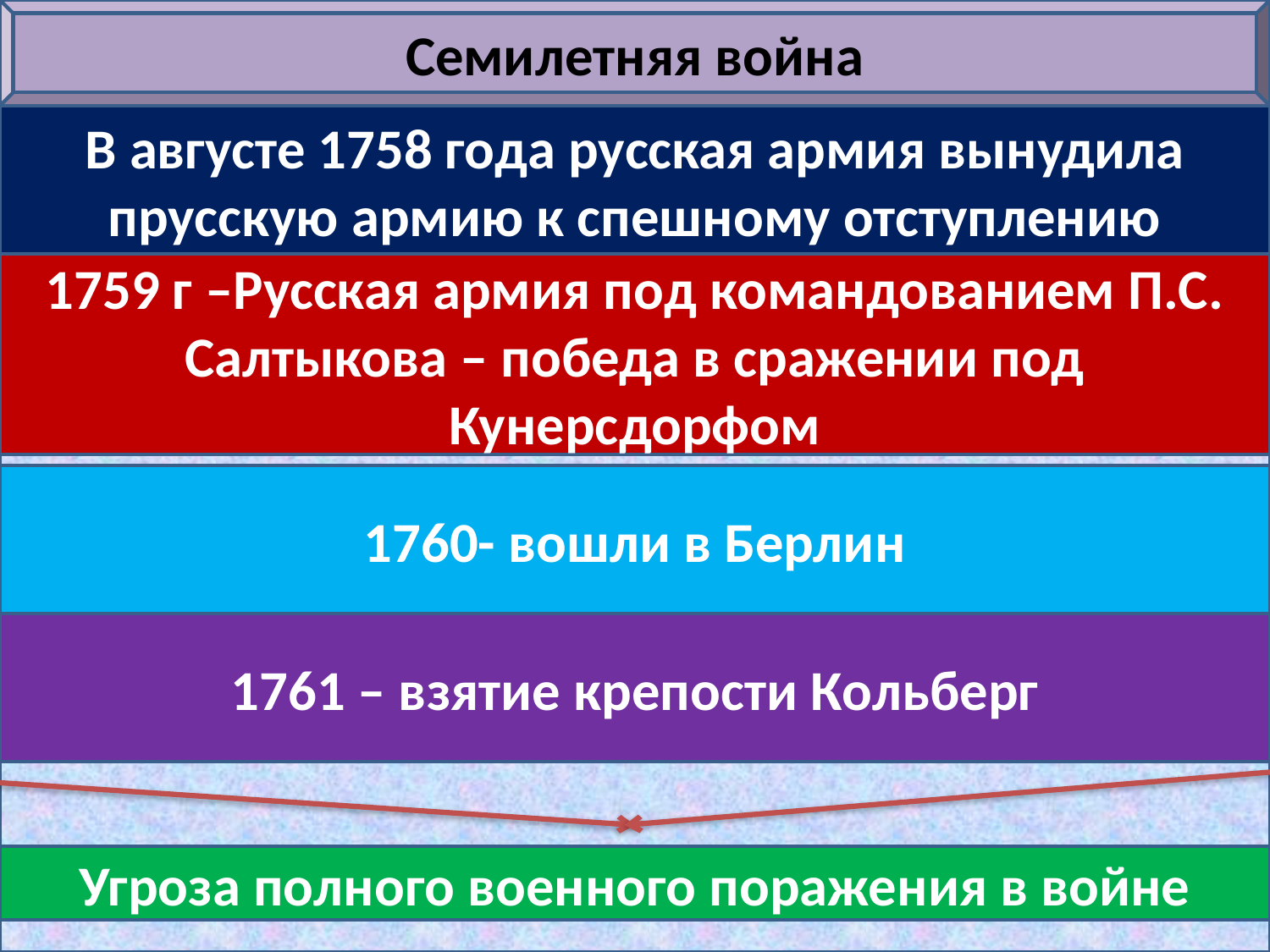

Семилетняя война
В августе 1758 года русская армия вынудила прусскую армию к спешному отступлению
1759 г –Русская армия под командованием П.С. Салтыкова – победа в сражении под Кунерсдорфом
1760- вошли в Берлин
1761 – взятие крепости Кольберг
Угроза полного военного поражения в войне